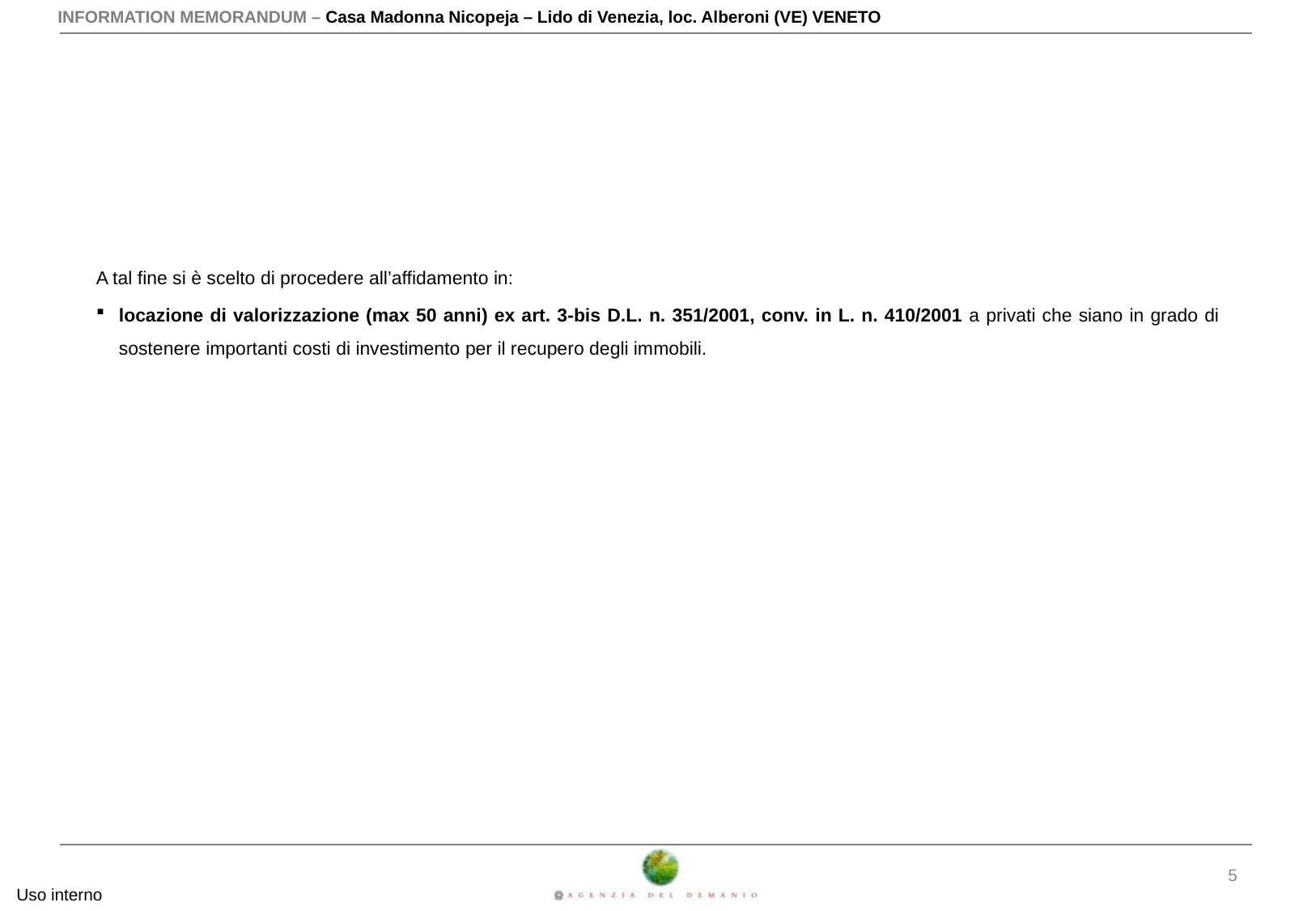

A tal fine si è scelto di procedere all’affidamento in:
locazione di valorizzazione (max 50 anni) ex art. 3-bis D.L. n. 351/2001, conv. in L. n. 410/2001 a privati che siano in grado di sostenere importanti costi di investimento per il recupero degli immobili.

5